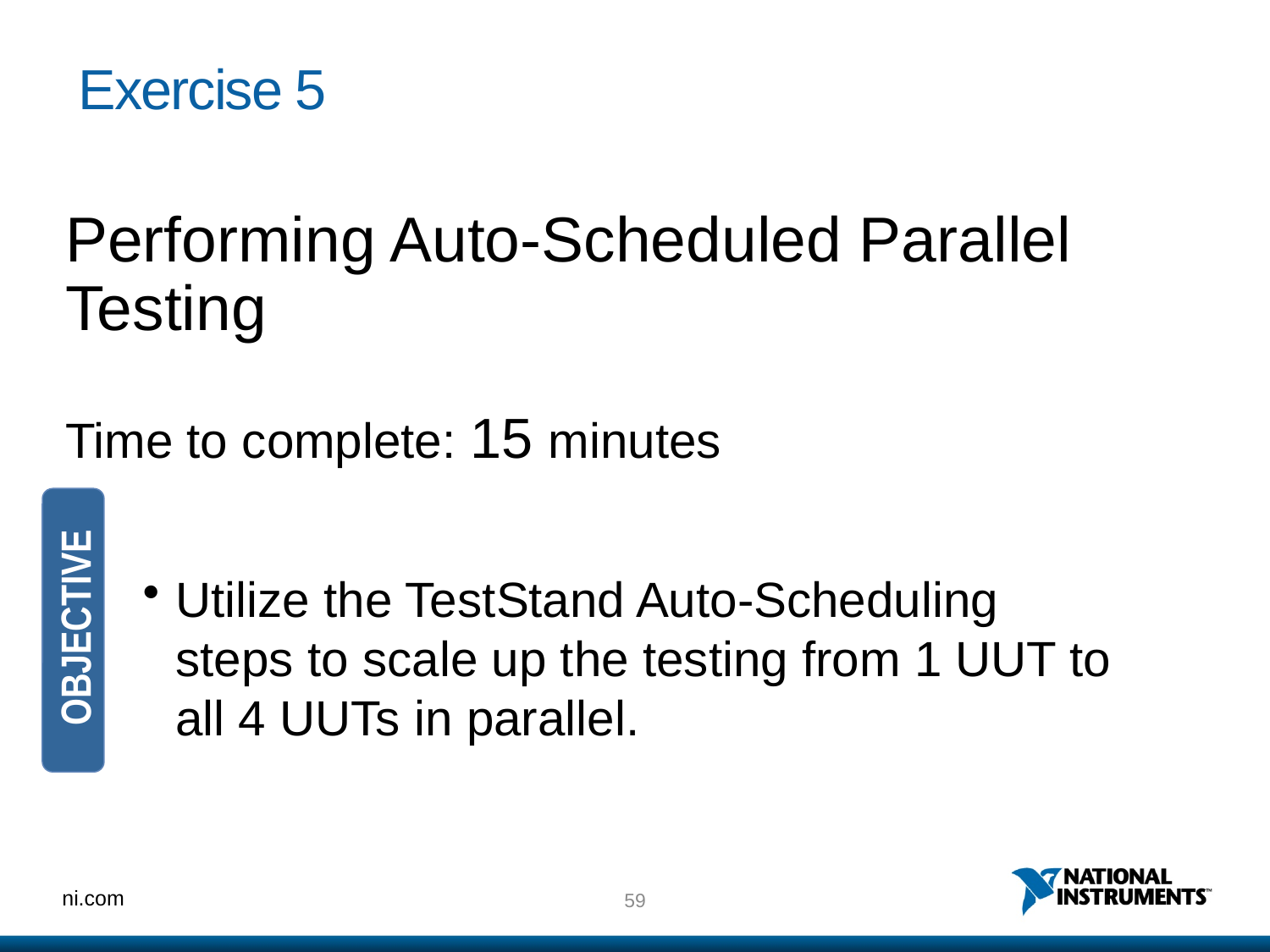

# Exercise 5
Performing Auto-Scheduled Parallel Testing

Time to complete: 15 minutes

Utilize the TestStand Auto-Scheduling steps to scale up the testing from 1 UUT to all 4 UUTs in parallel.

OBJECTIVE